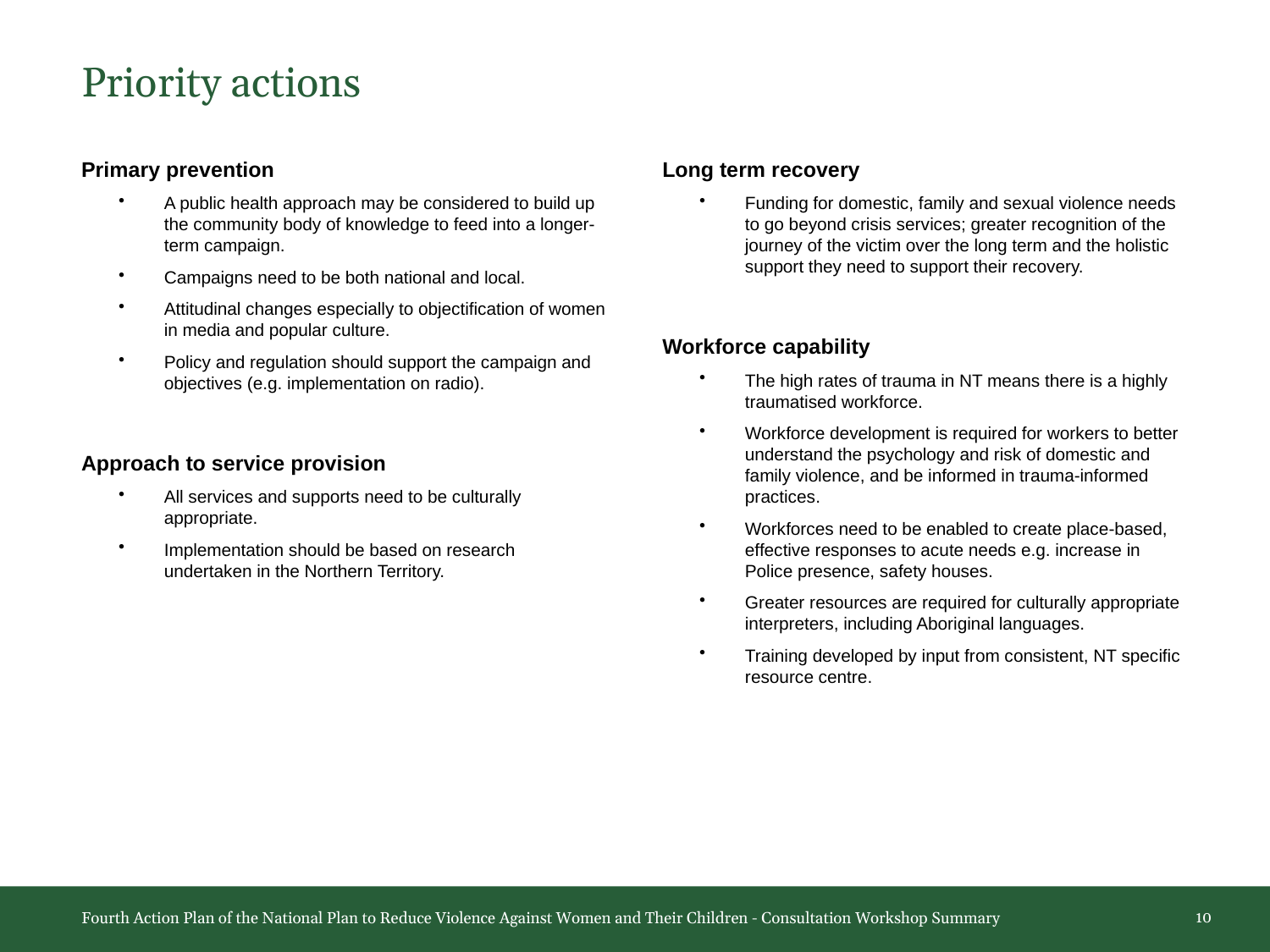

# Priority actions
Primary prevention
A public health approach may be considered to build up the community body of knowledge to feed into a longer-term campaign.
Campaigns need to be both national and local.
Attitudinal changes especially to objectification of women in media and popular culture.
Policy and regulation should support the campaign and objectives (e.g. implementation on radio).

Approach to service provision
All services and supports need to be culturally appropriate.
Implementation should be based on research undertaken in the Northern Territory.
Long term recovery
Funding for domestic, family and sexual violence needs to go beyond crisis services; greater recognition of the journey of the victim over the long term and the holistic support they need to support their recovery.

Workforce capability
The high rates of trauma in NT means there is a highly traumatised workforce.
Workforce development is required for workers to better understand the psychology and risk of domestic and family violence, and be informed in trauma-informed practices.
Workforces need to be enabled to create place-based, effective responses to acute needs e.g. increase in Police presence, safety houses.
Greater resources are required for culturally appropriate interpreters, including Aboriginal languages.
Training developed by input from consistent, NT specific resource centre.
Fourth Action Plan of the National Plan to Reduce Violence Against Women and Their Children - Consultation Workshop Summary
10